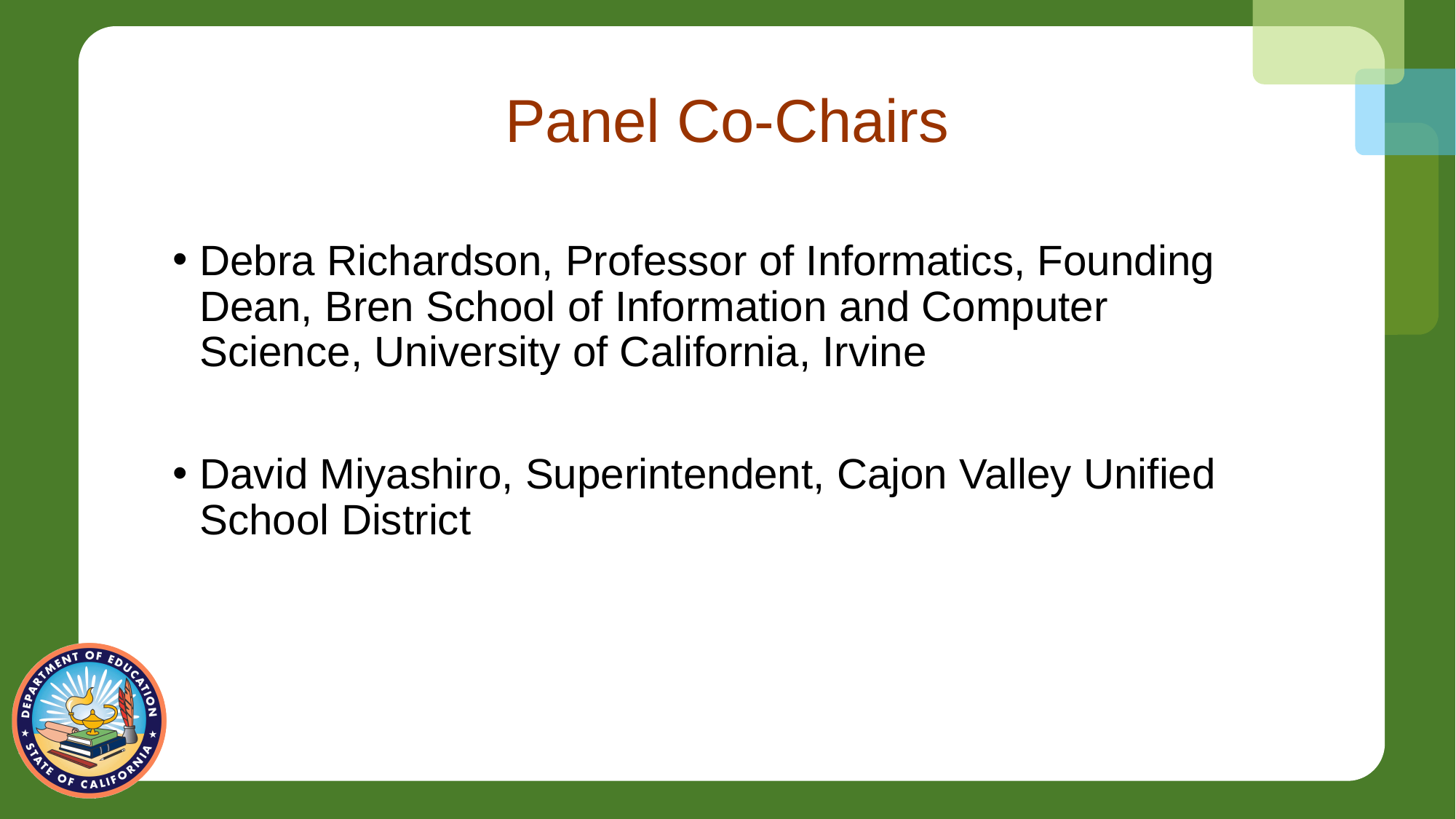

# Panel Co-Chairs
Debra Richardson, Professor of Informatics, Founding Dean, Bren School of Information and Computer Science, University of California, Irvine

David Miyashiro, Superintendent, Cajon Valley Unified School District